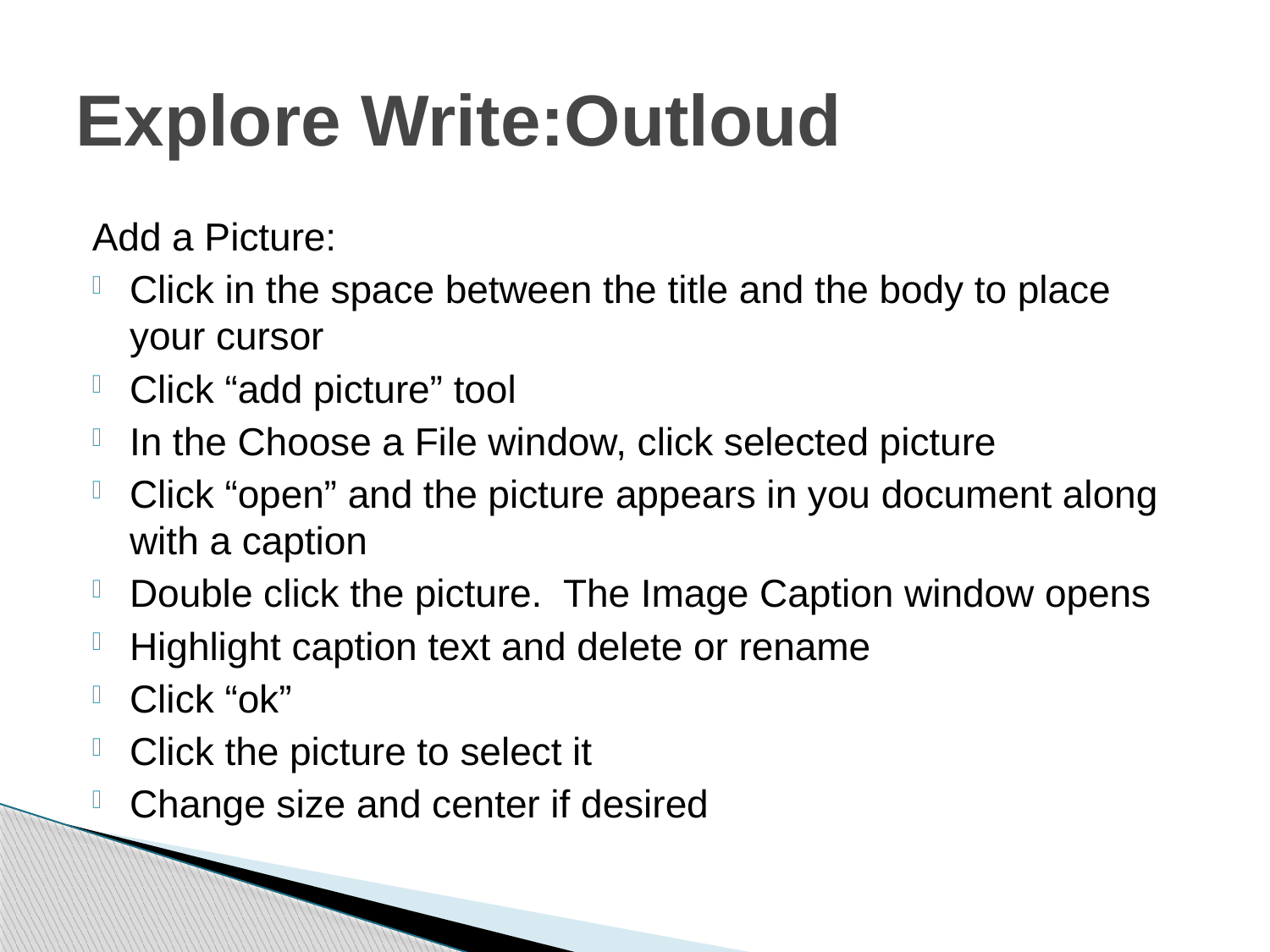

# Explore Write:Outloud
Add a Picture:
Click in the space between the title and the body to place your cursor
Click “add picture” tool
In the Choose a File window, click selected picture
Click “open” and the picture appears in you document along with a caption
Double click the picture.  The Image Caption window opens
Highlight caption text and delete or rename
Click “ok”
Click the picture to select it
Change size and center if desired